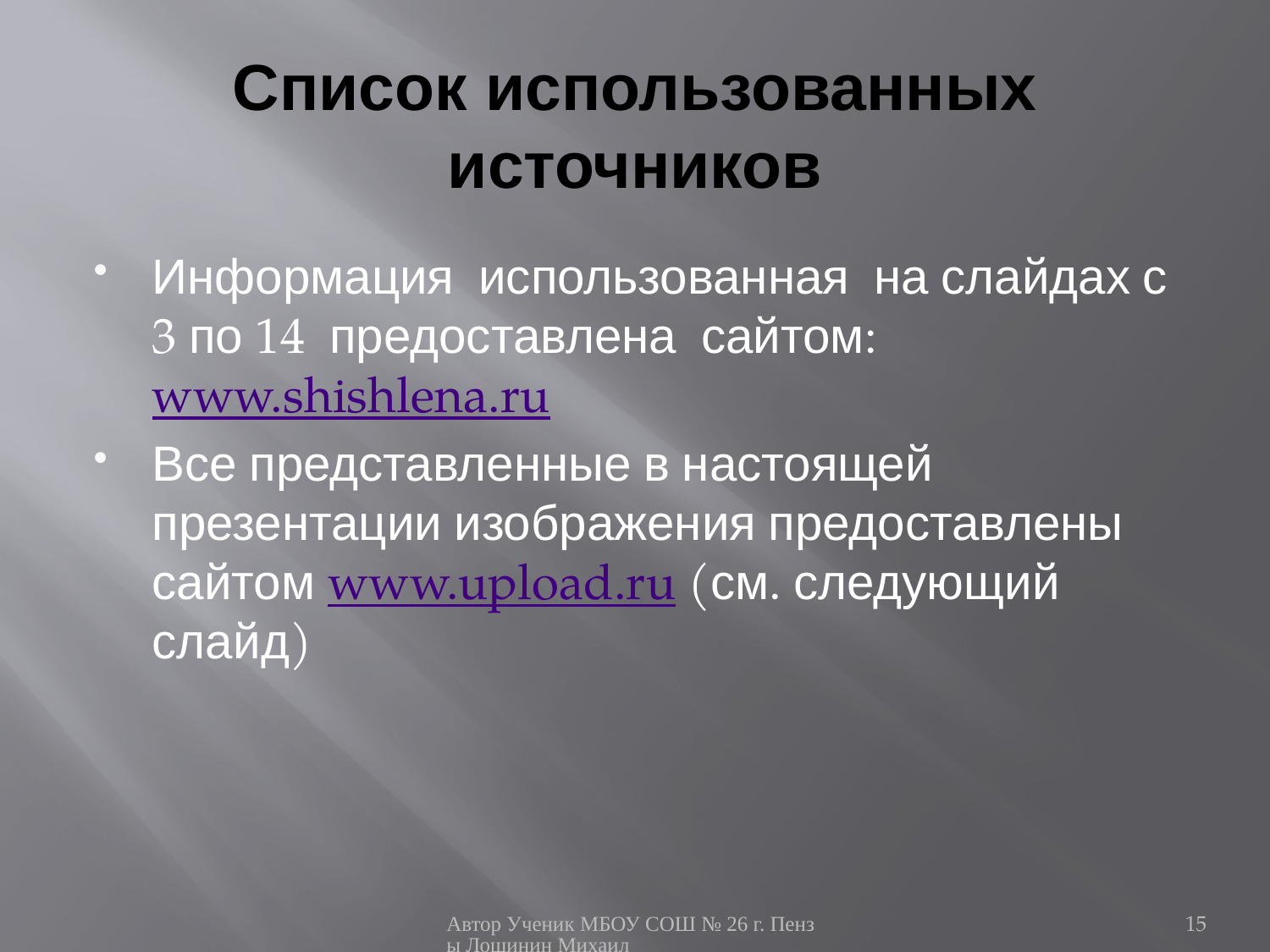

# Список использованных источников
Информация  использованная  на слайдах с 3 по 14  предоставлена  сайтом: www.shishlena.ru
Все представленные в настоящей презентации изображения предоставлены сайтом www.upload.ru (см. следующий слайд)
Автор Ученик МБОУ СОШ № 26 г. Пензы Лощинин Михаил
15